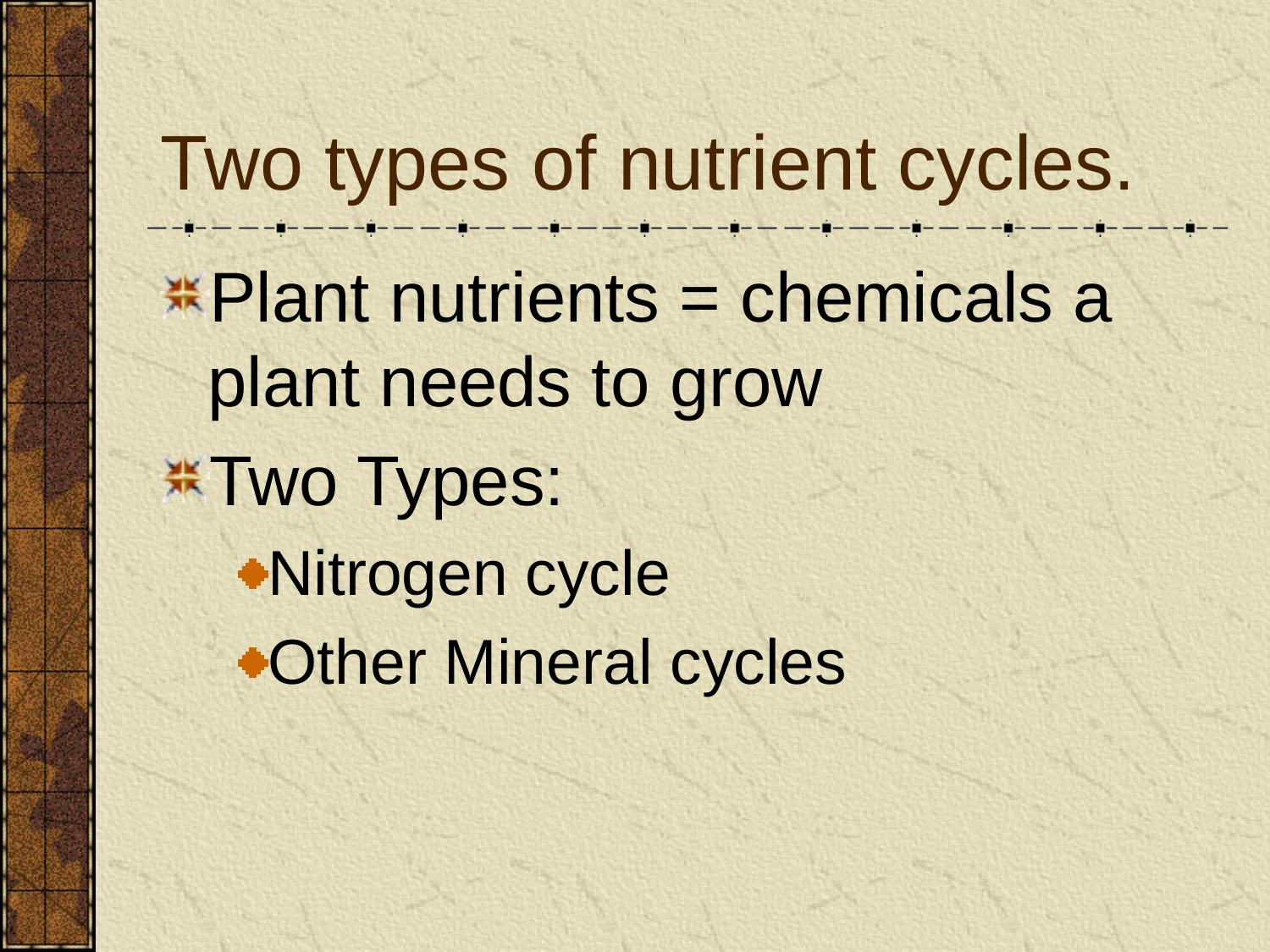

# Two types of nutrient cycles.
Plant nutrients = chemicals a plant needs to grow
Two Types:
Nitrogen cycle
Other Mineral cycles